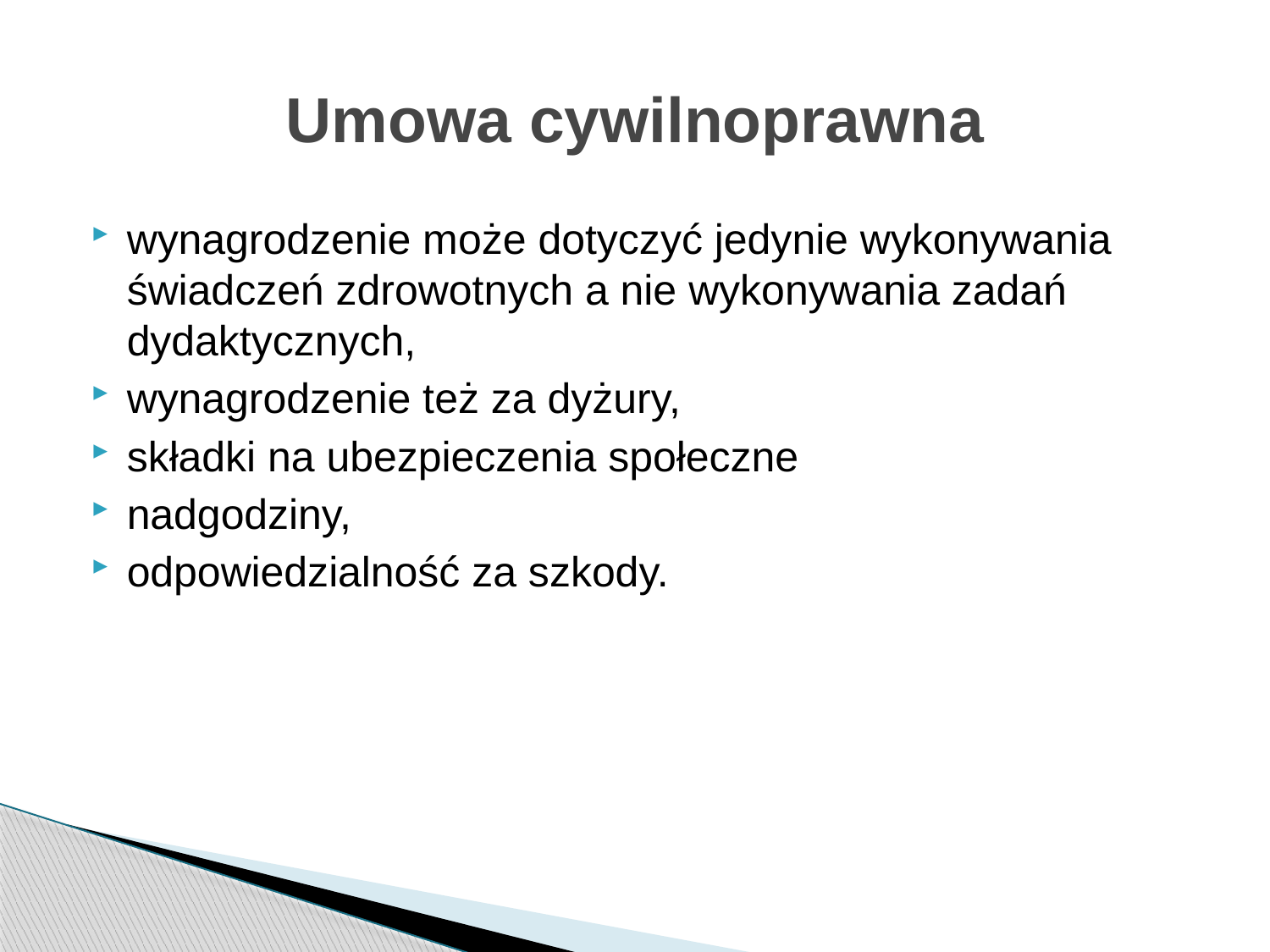

# Umowa cywilnoprawna
wynagrodzenie może dotyczyć jedynie wykonywania świadczeń zdrowotnych a nie wykonywania zadań dydaktycznych,
wynagrodzenie też za dyżury,
składki na ubezpieczenia społeczne
nadgodziny,
odpowiedzialność za szkody.